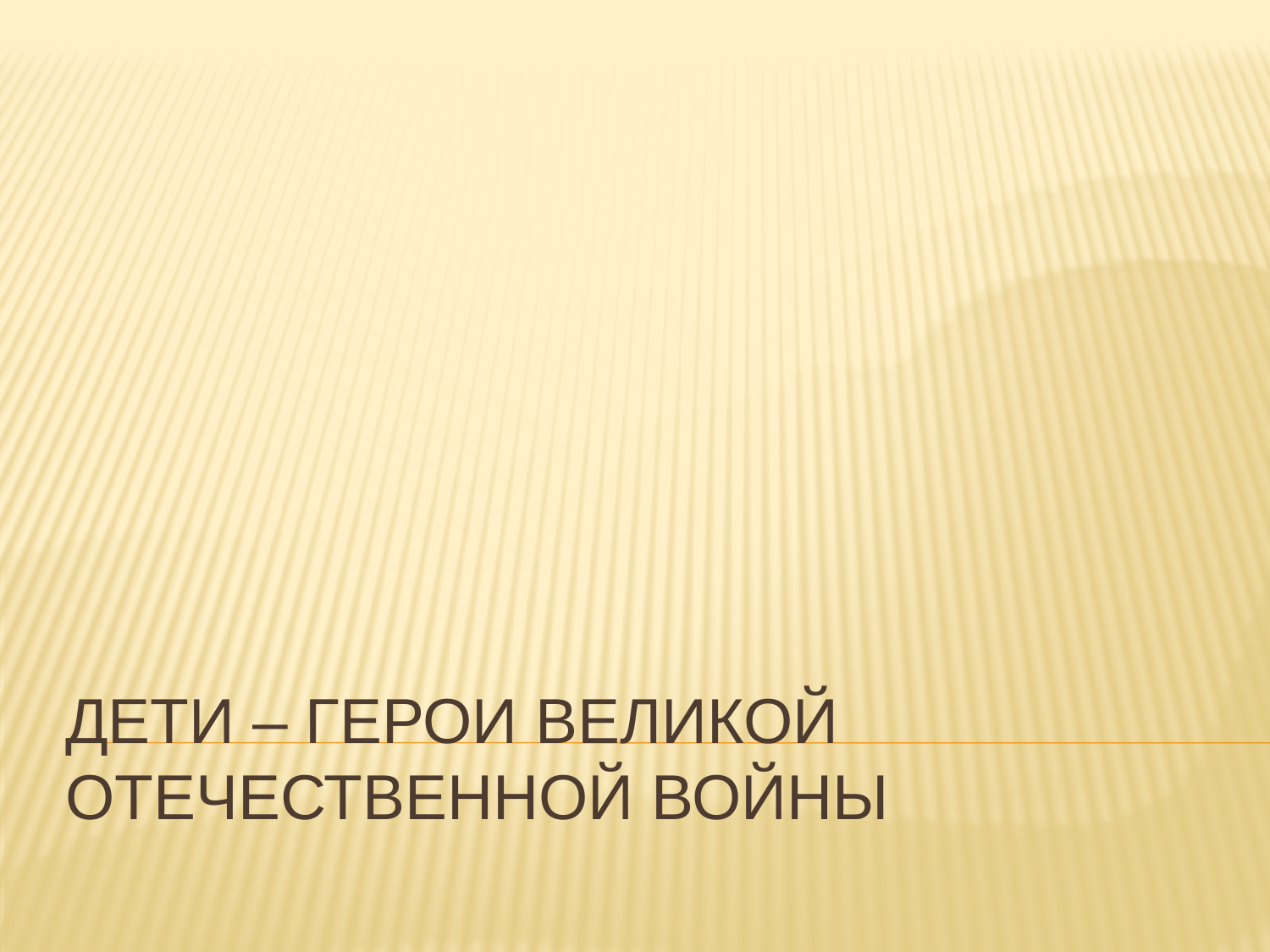

# ДЕТИ – ГЕРОИ ВЕЛИКОЙ ОТЕЧЕСТВЕННОЙ ВОЙНЫ